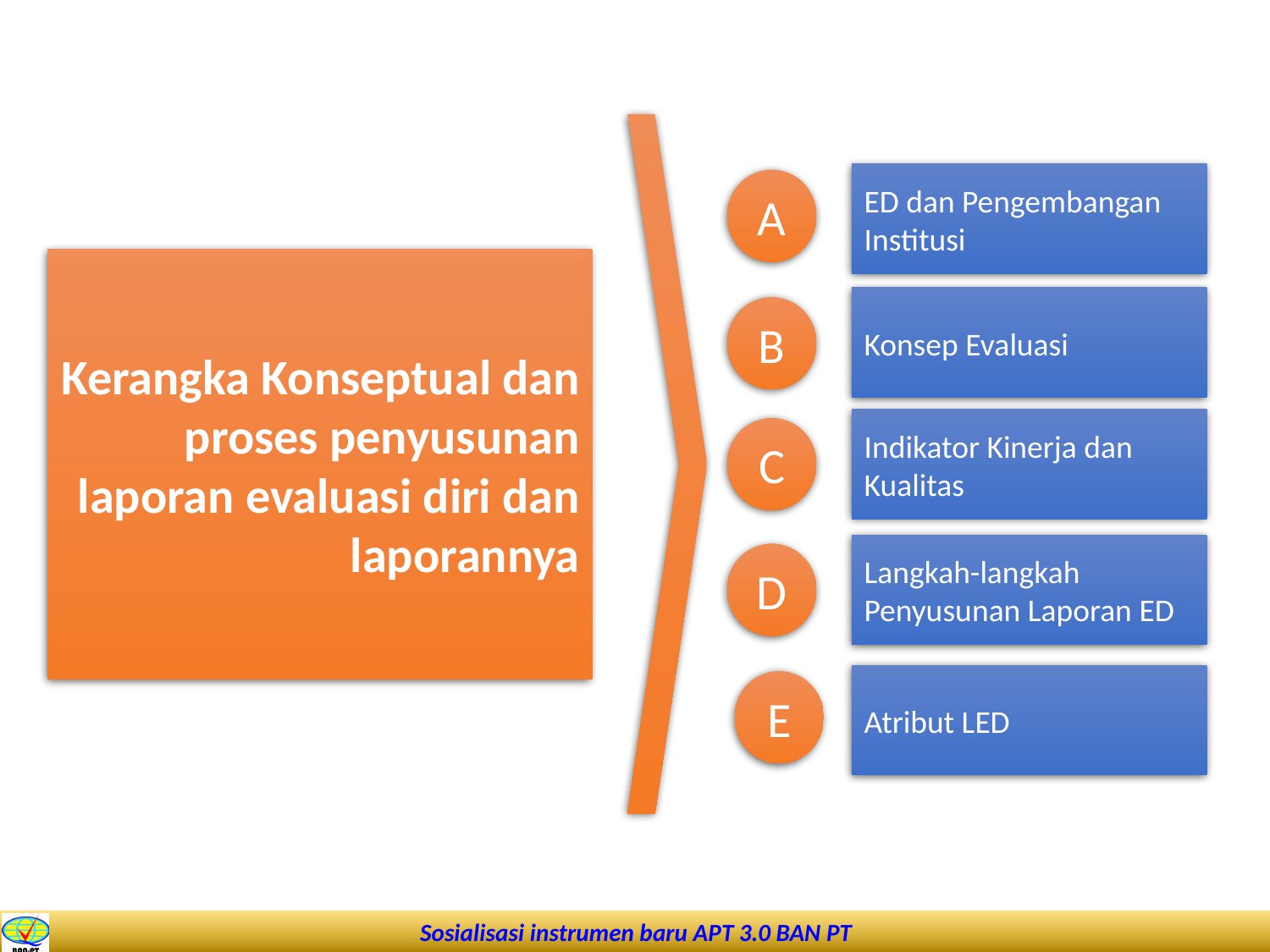

ED dan Pengembangan Institusi
A
Kerangka Konseptual dan proses penyusunan laporan evaluasi diri dan laporannya
Konsep Evaluasi
B
Indikator Kinerja dan Kualitas
C
Langkah-langkah Penyusunan Laporan ED
D
Atribut LED
E